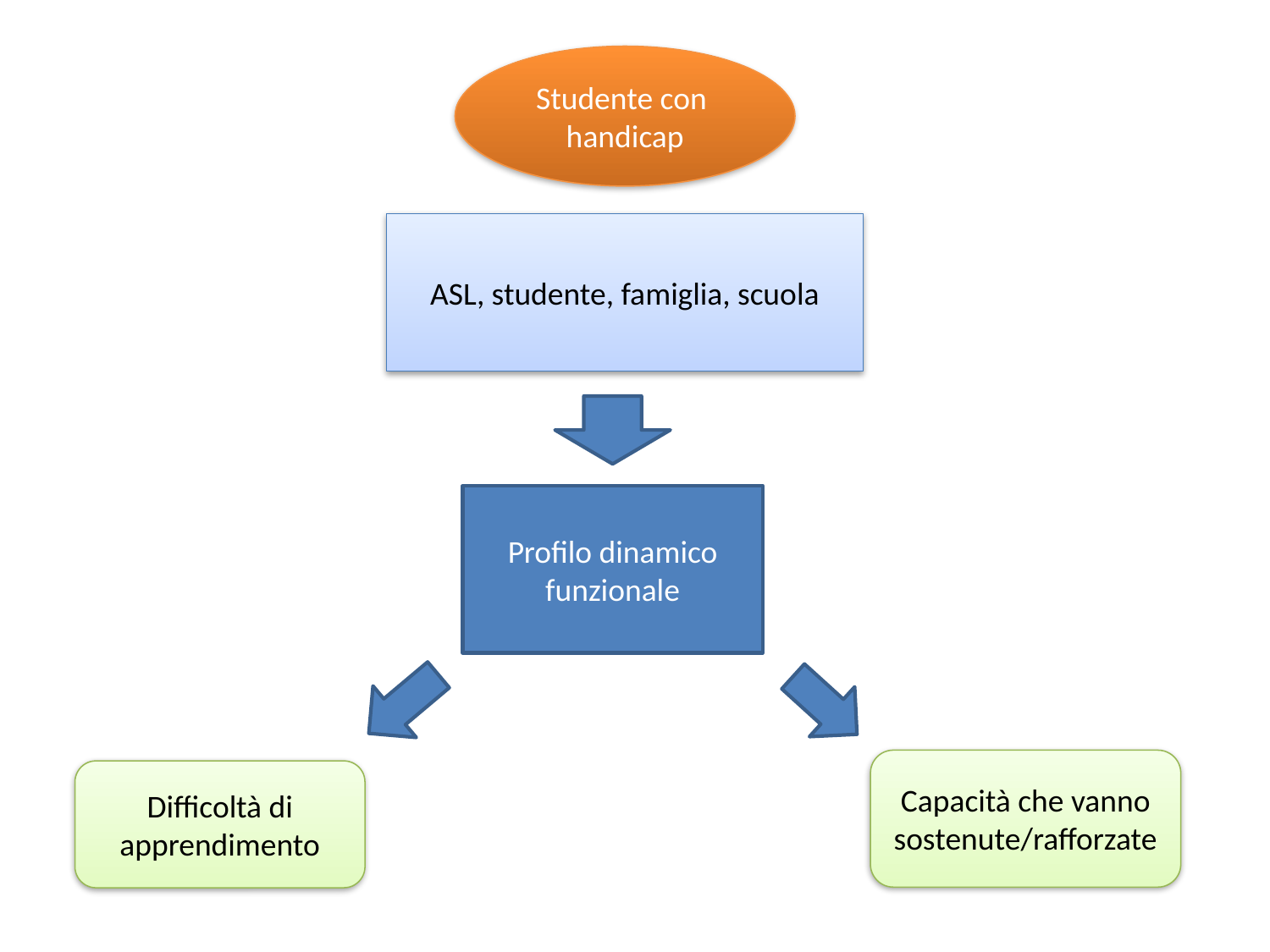

#
Studente con  handicap
ASL, studente, famiglia, scuola

Profilo dinamico funzionale

Capacità che vanno sostenute/rafforzate
Difficoltà di apprendimento